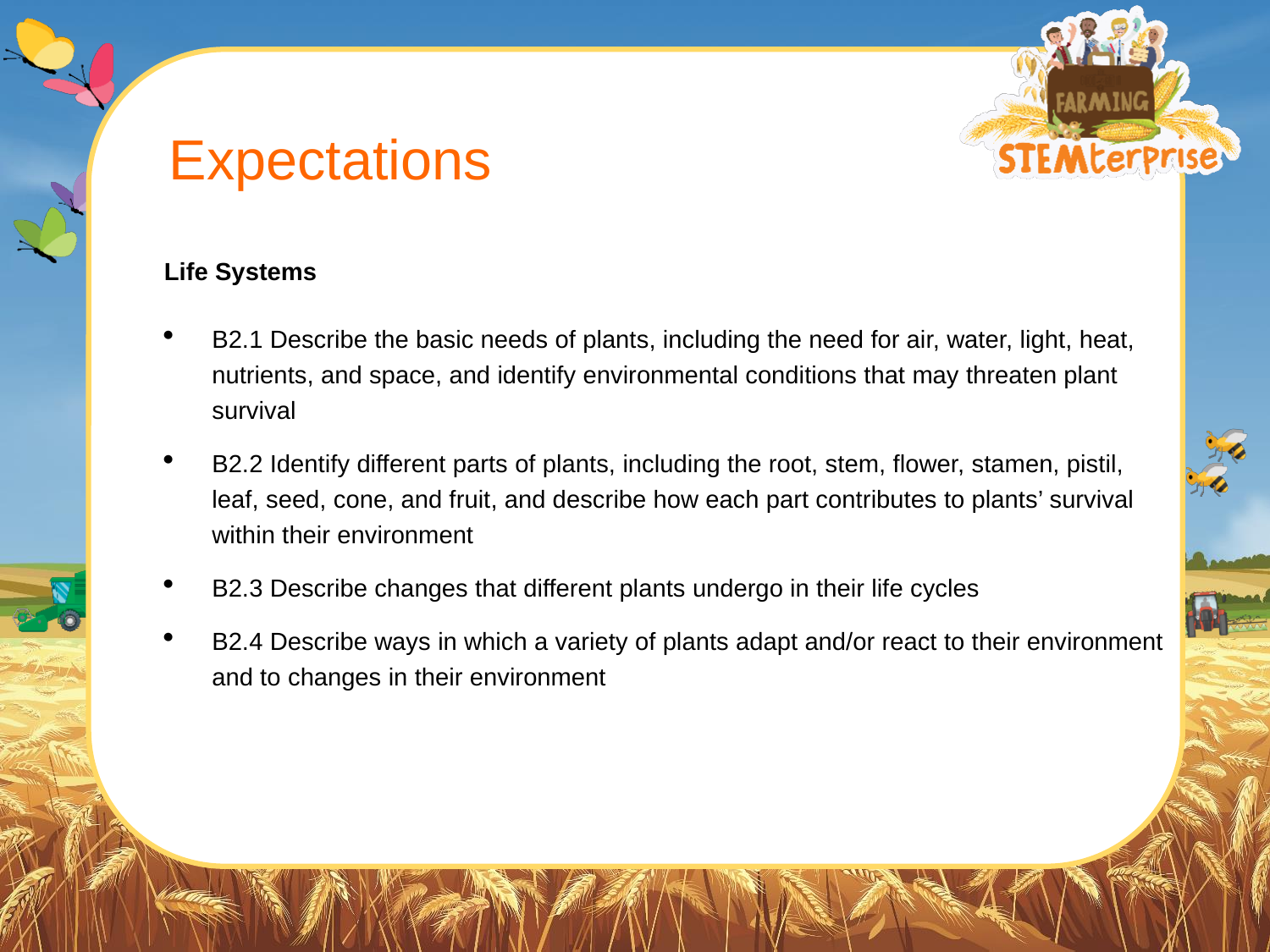

# Expectations
Life Systems
B2.1 Describe the basic needs of plants, including the need for air, water, light, heat, nutrients, and space, and identify environmental conditions that may threaten plant survival
B2.2 Identify different parts of plants, including the root, stem, flower, stamen, pistil, leaf, seed, cone, and fruit, and describe how each part contributes to plants’ survival within their environment
B2.3 Describe changes that different plants undergo in their life cycles
B2.4 Describe ways in which a variety of plants adapt and/or react to their environment and to changes in their environment